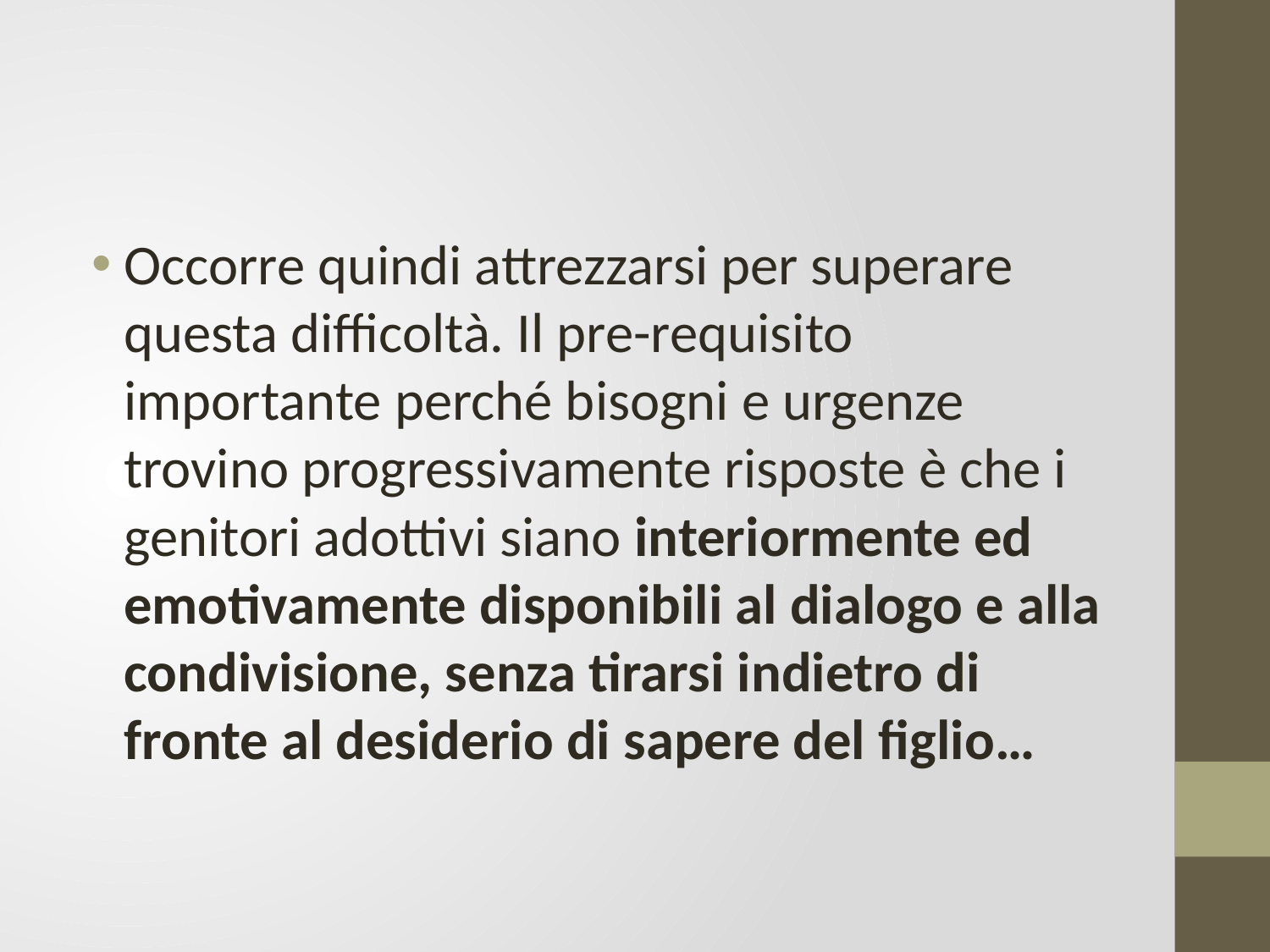

#
Occorre quindi attrezzarsi per superare questa difficoltà. Il pre-requisito importante perché bisogni e urgenze trovino progressivamente risposte è che i genitori adottivi siano interiormente ed emotivamente disponibili al dialogo e alla condivisione, senza tirarsi indietro di fronte al desiderio di sapere del figlio…